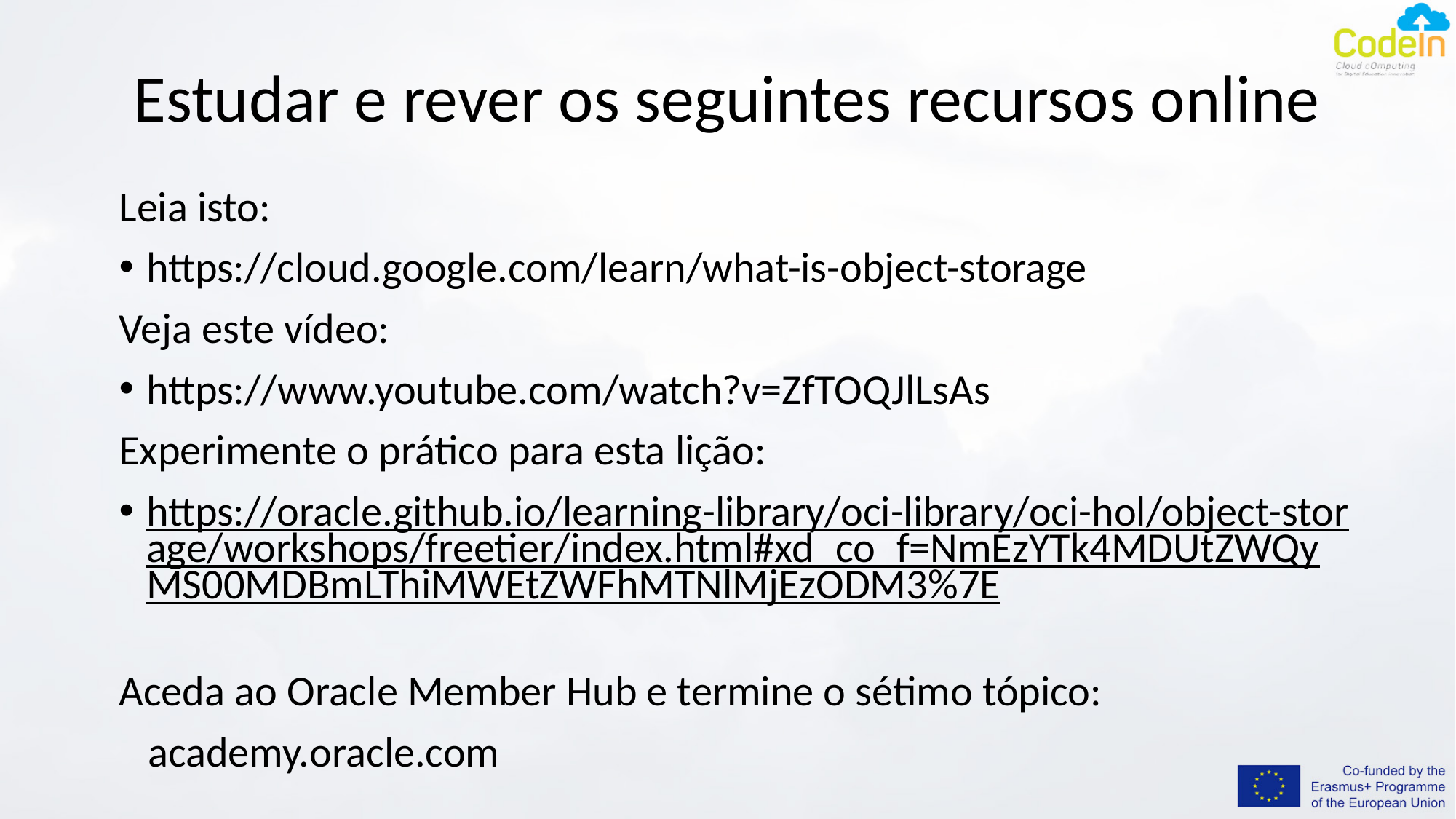

# Estudar e rever os seguintes recursos online
Leia isto:
https://cloud.google.com/learn/what-is-object-storage
Veja este vídeo:
https://www.youtube.com/watch?v=ZfTOQJlLsAs
Experimente o prático para esta lição:
https://oracle.github.io/learning-library/oci-library/oci-hol/object-storage/workshops/freetier/index.html#xd_co_f=NmEzYTk4MDUtZWQyMS00MDBmLThiMWEtZWFhMTNlMjEzODM3%7E
Aceda ao Oracle Member Hub e termine o sétimo tópico:
   academy.oracle.com